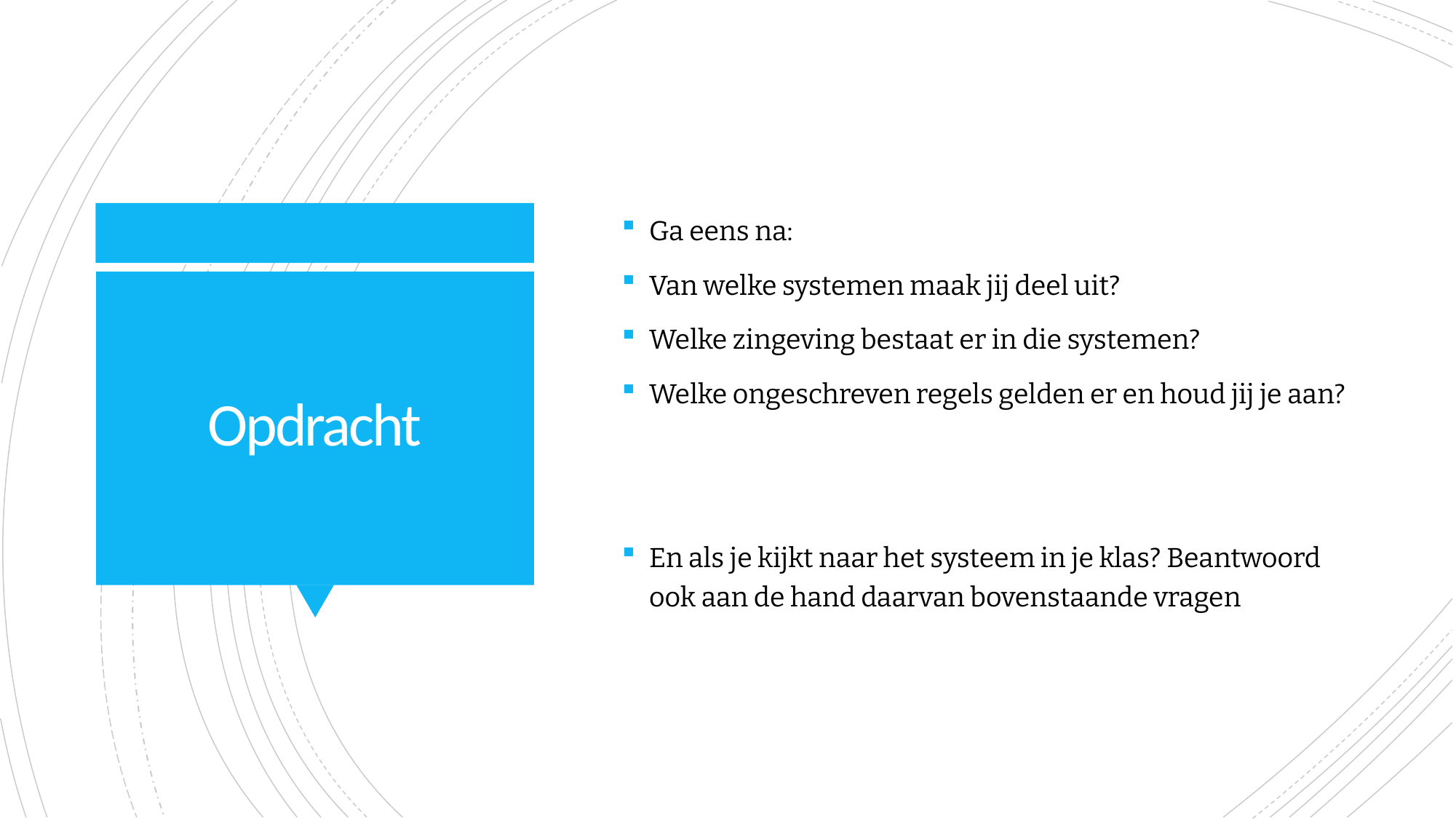

Ga eens na:
Van welke systemen maak jij deel uit?
Welke zingeving bestaat er in die systemen?
Welke ongeschreven regels gelden er en houd jij je aan?

En als je kijkt naar het systeem in je klas? Beantwoord ook aan de hand daarvan bovenstaande vragen
# Opdracht